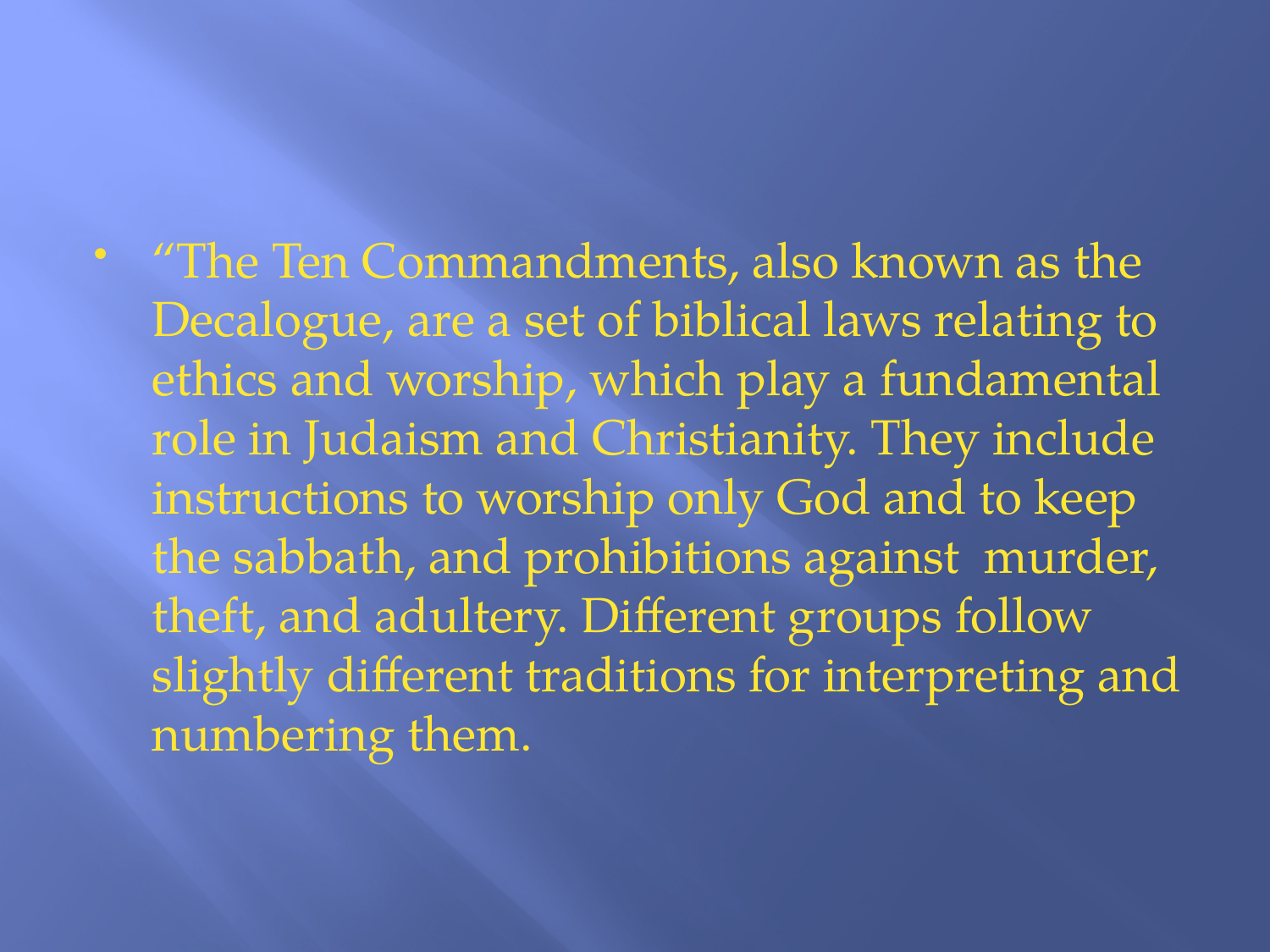

#
“The Ten Commandments, also known as the Decalogue, are a set of biblical laws relating to ethics and worship, which play a fundamental role in Judaism and Christianity. They include instructions to worship only God and to keep the sabbath, and prohibitions against  murder, theft, and adultery. Different groups follow slightly different traditions for interpreting and numbering them.